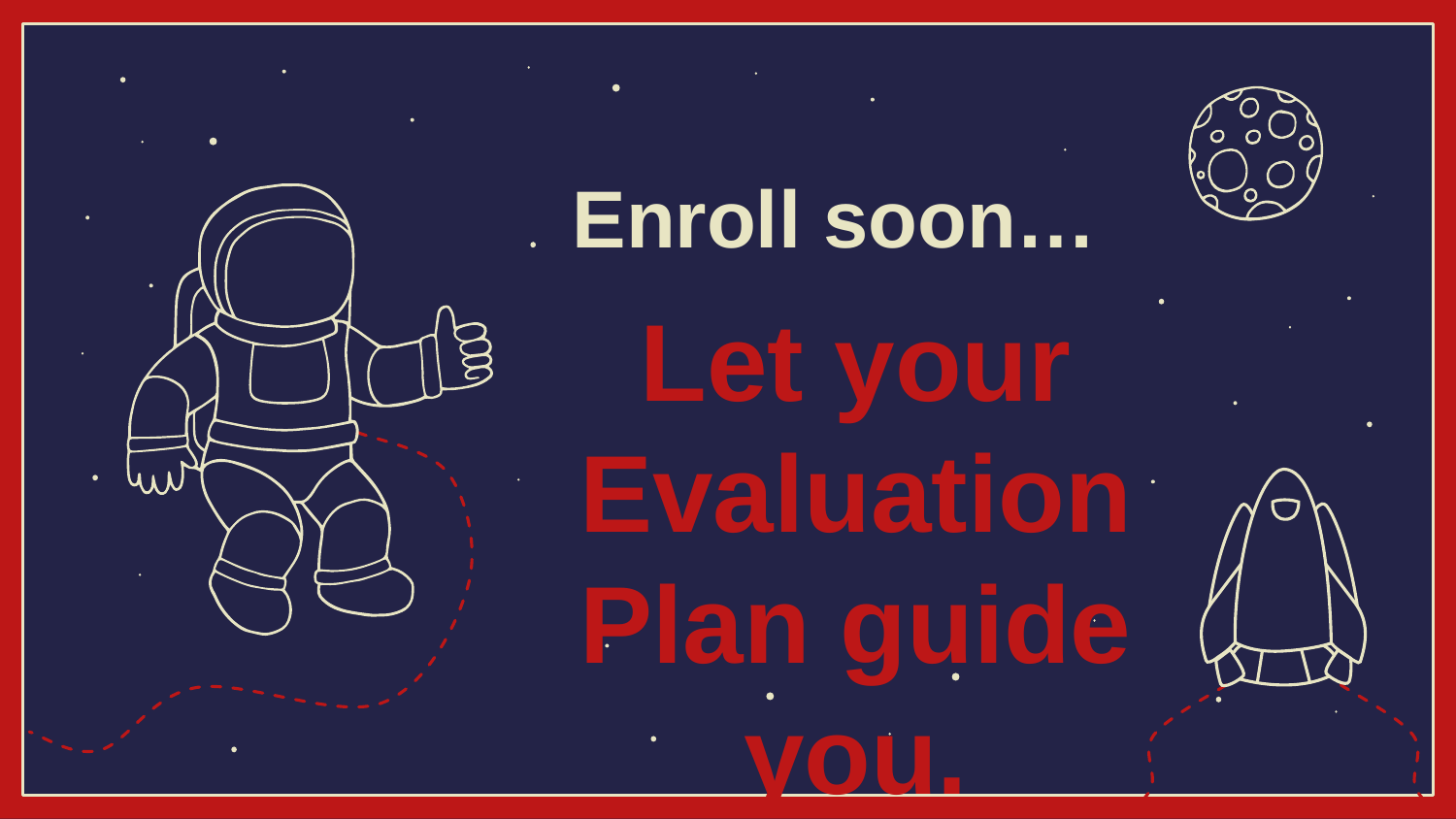

# Enroll soon…

Let your Evaluation Plan guide you.